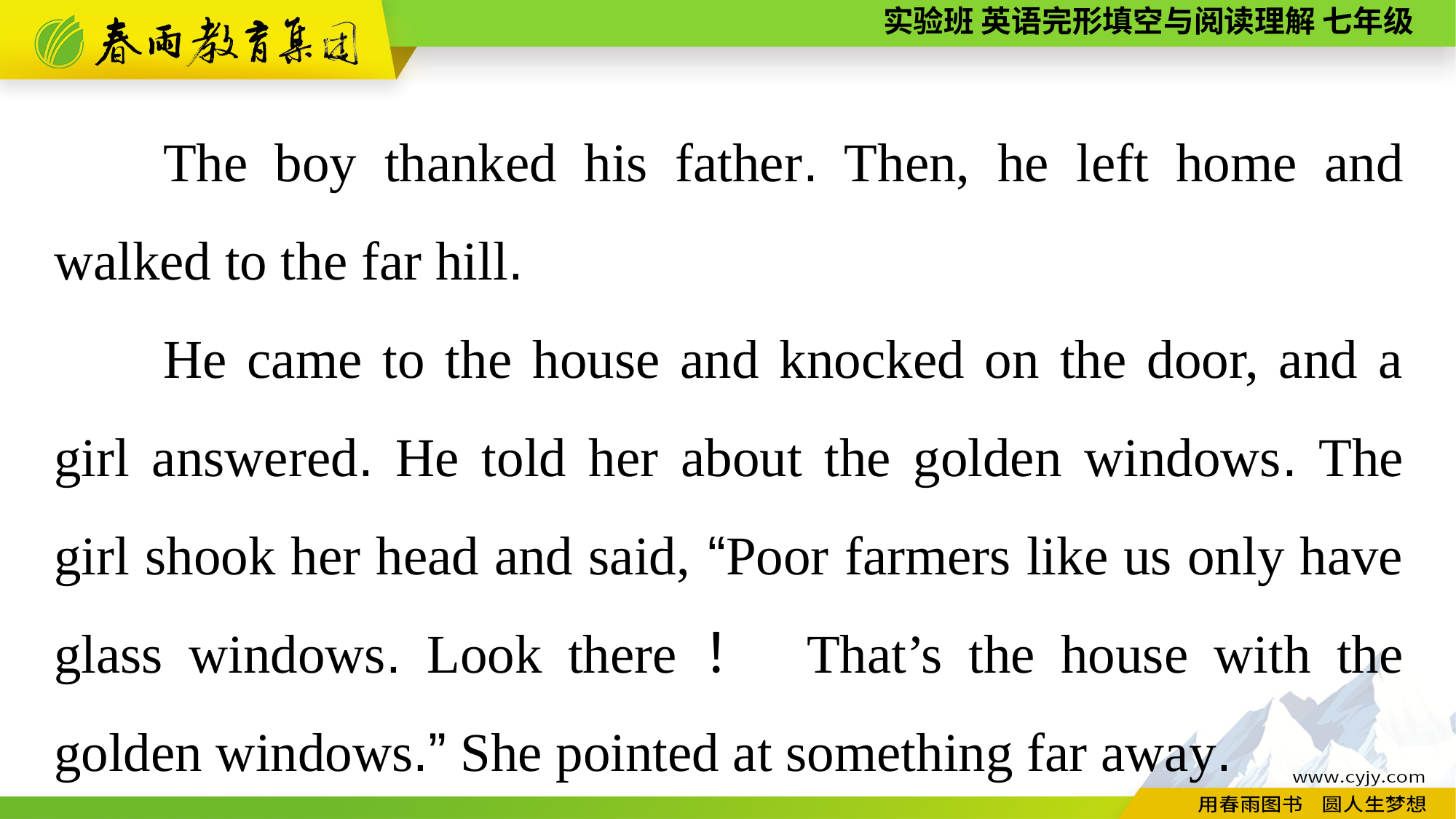

The boy thanked his father. Then, he left home and walked to the far hill.
He came to the house and knocked on the door, and a girl answered. He told her about the golden windows. The girl shook her head and said, “Poor farmers like us only have glass windows. Look there！ That’s the house with the golden windows.” She pointed at something far away.